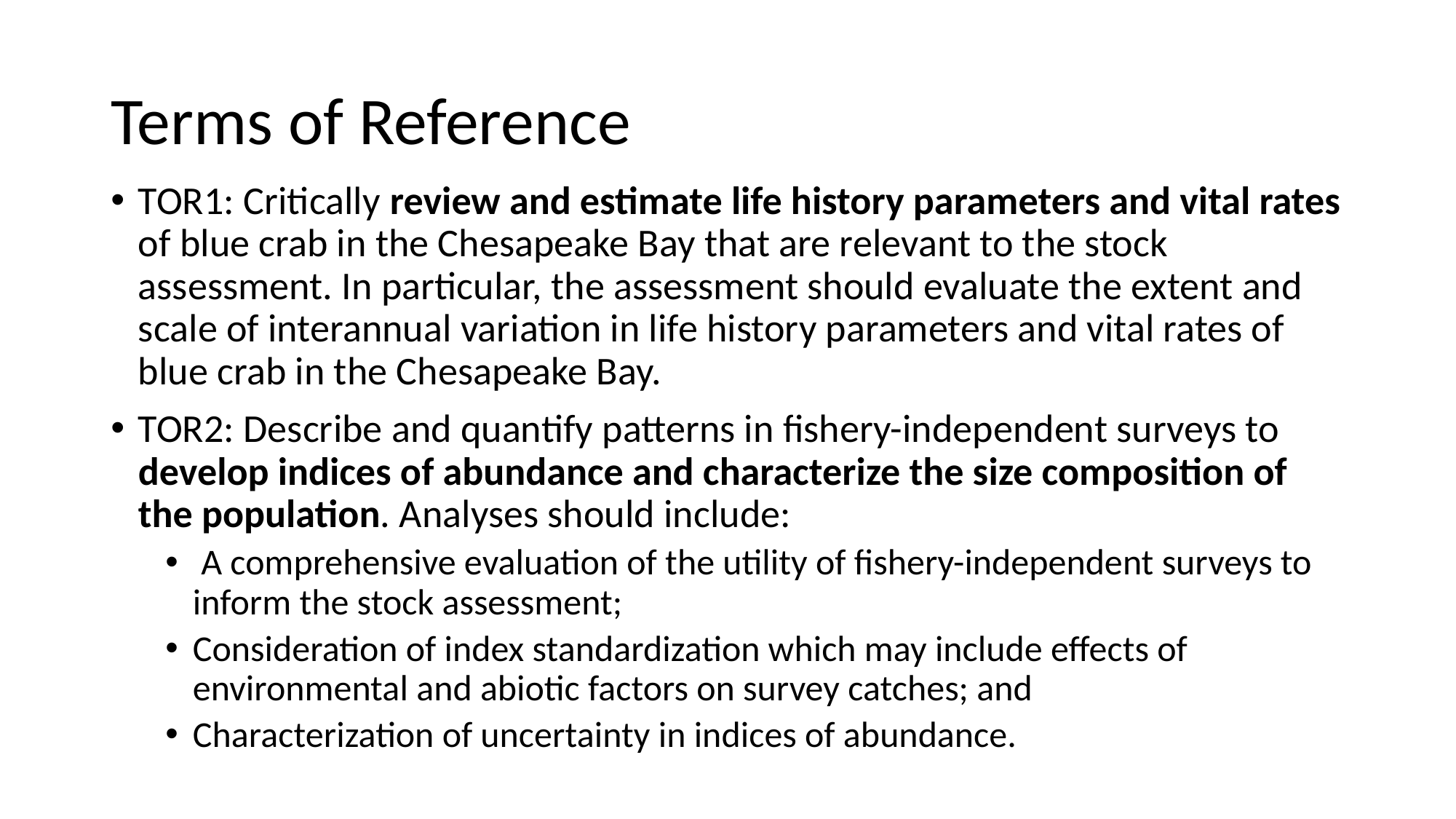

# Terms of Reference
TOR1: Critically review and estimate life history parameters and vital rates of blue crab in the Chesapeake Bay that are relevant to the stock assessment. In particular, the assessment should evaluate the extent and scale of interannual variation in life history parameters and vital rates of blue crab in the Chesapeake Bay.
TOR2: Describe and quantify patterns in fishery-independent surveys to develop indices of abundance and characterize the size composition of the population. Analyses should include:
 A comprehensive evaluation of the utility of fishery-independent surveys to inform the stock assessment;
Consideration of index standardization which may include effects of environmental and abiotic factors on survey catches; and
Characterization of uncertainty in indices of abundance.